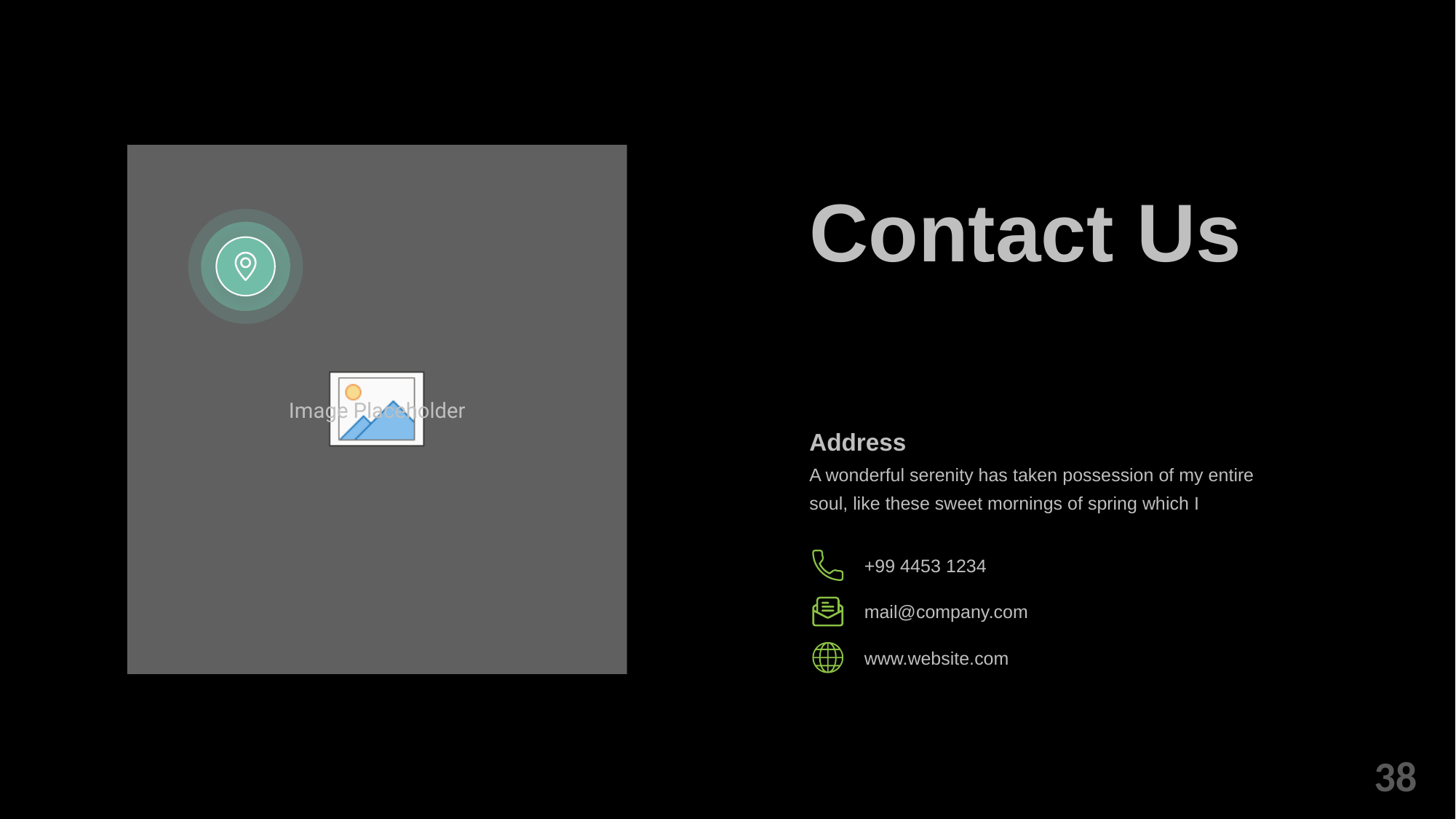

Contact Us

Address
A wonderful serenity has taken possession of my entire soul, like these sweet mornings of spring which I
+99 4453 1234

mail@company.com

www.website.com